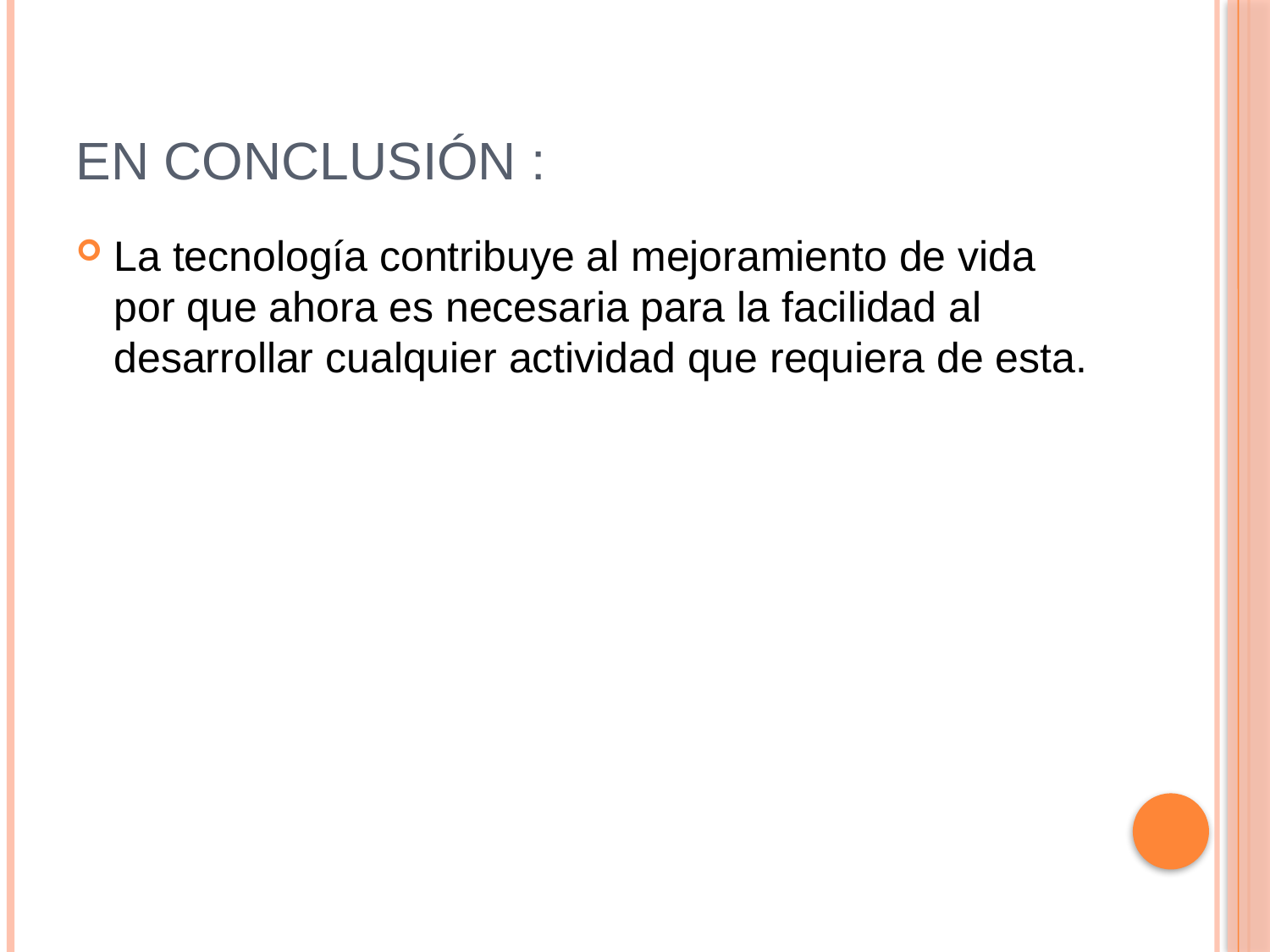

# En conclusión :
La tecnología contribuye al mejoramiento de vida por que ahora es necesaria para la facilidad al desarrollar cualquier actividad que requiera de esta.